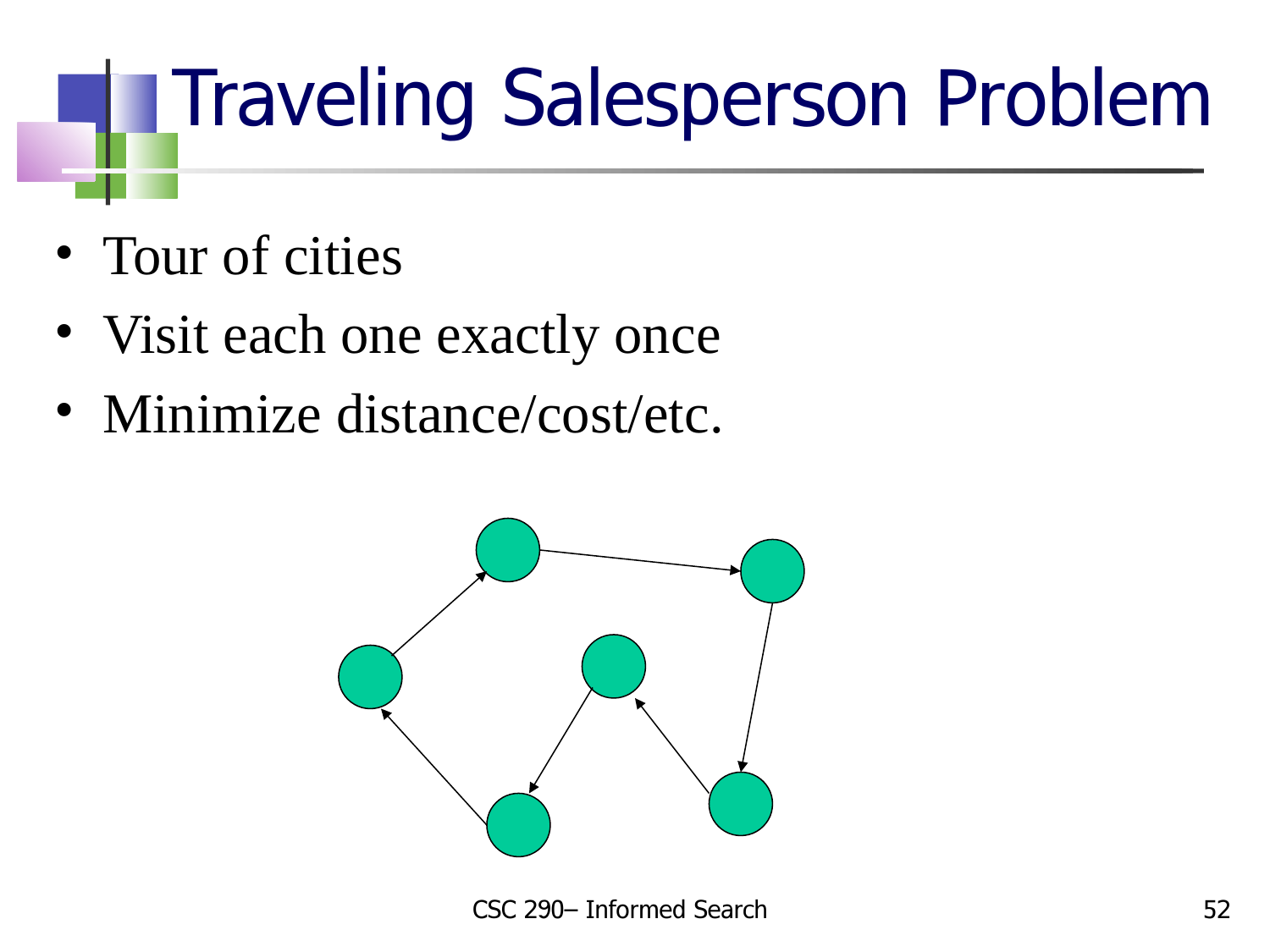

# Traveling Salesperson Problem
Tour of cities
Visit each one exactly once
Minimize distance/cost/etc.